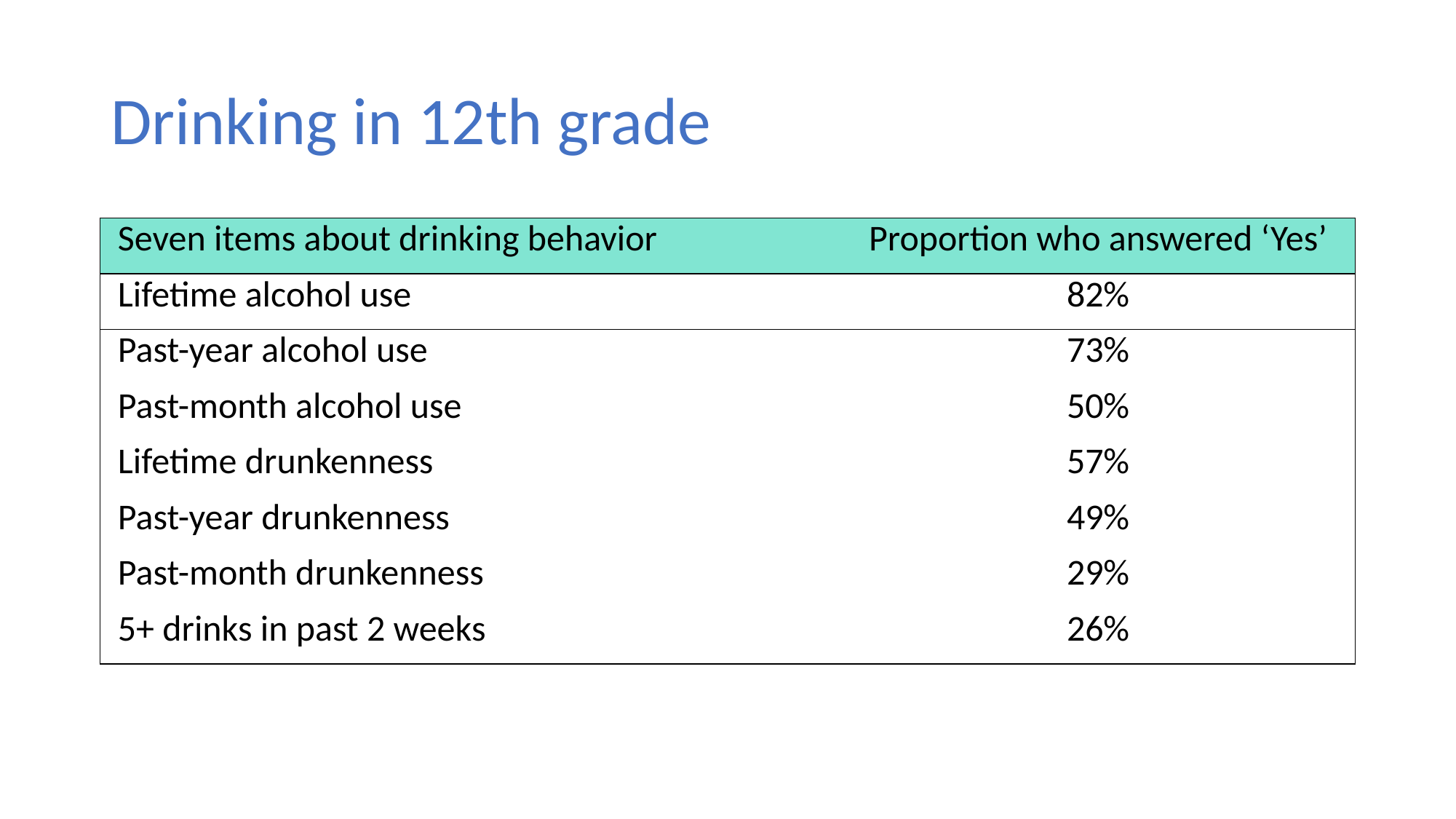

# Drinking in 12th grade
| Seven items about drinking behavior | Proportion who answered ‘Yes’ |
| --- | --- |
| Lifetime alcohol use | 82% |
| Past-year alcohol use | 73% |
| Past-month alcohol use | 50% |
| Lifetime drunkenness | 57% |
| Past-year drunkenness | 49% |
| Past-month drunkenness | 29% |
| 5+ drinks in past 2 weeks | 26% |